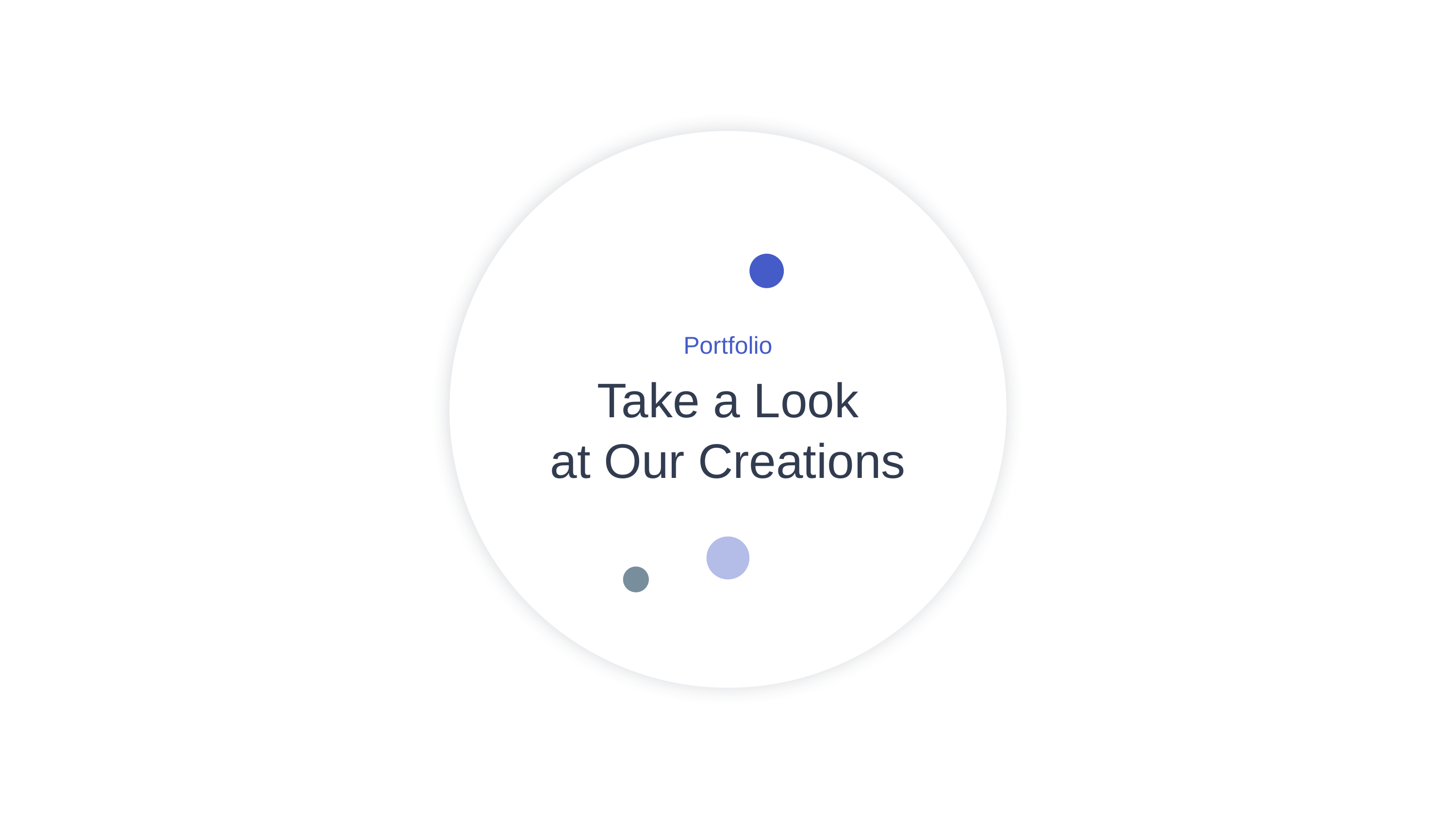

Portfolio
Take a Look
at Our Creations